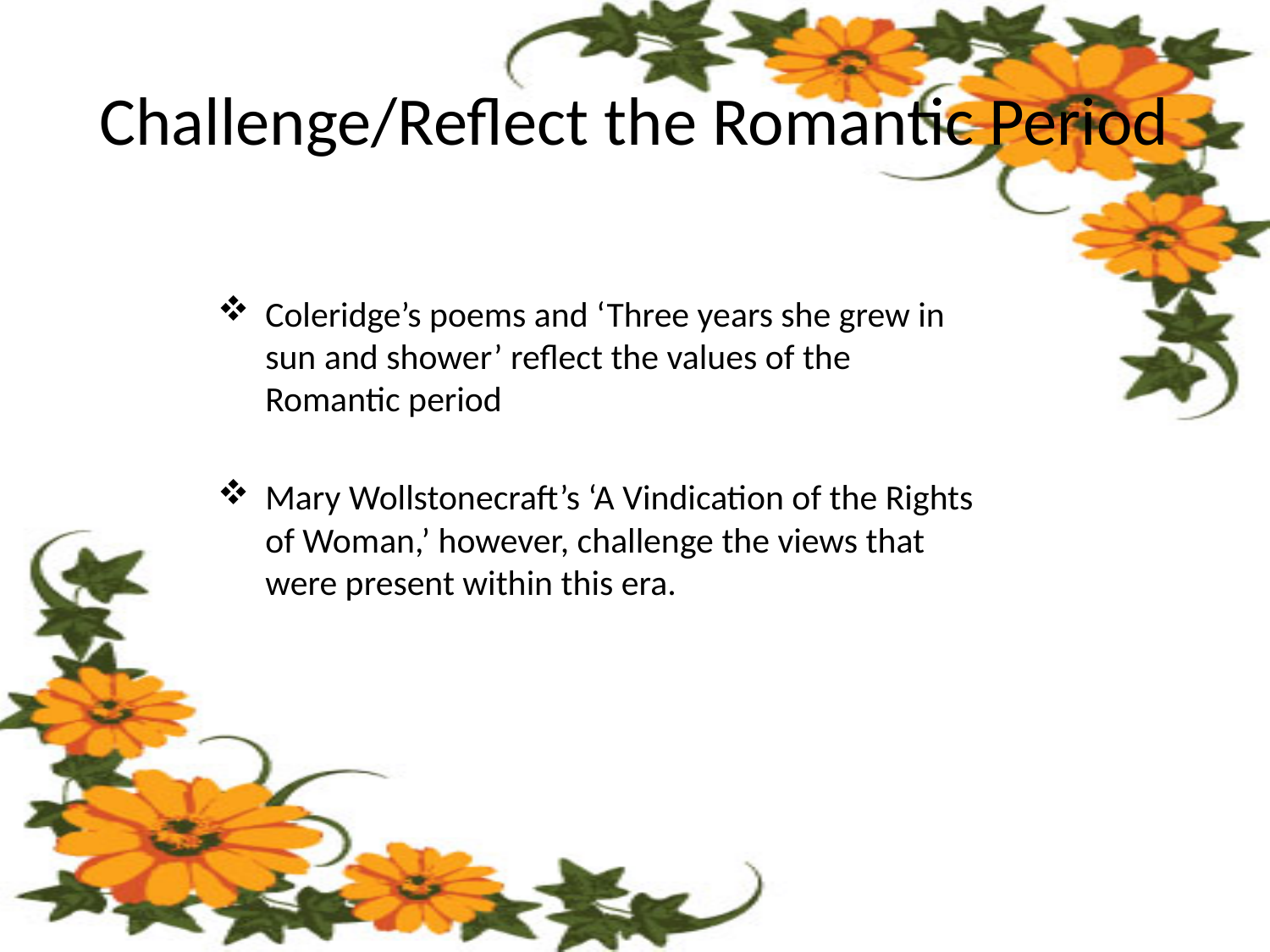

# Challenge/Reflect the Romantic Period

Coleridge’s poems and ‘Three years she grew in sun and shower’ reflect the values of the Romantic period

Mary Wollstonecraft’s ‘A Vindication of the Rights of Woman,’ however, challenge the views that were present within this era.